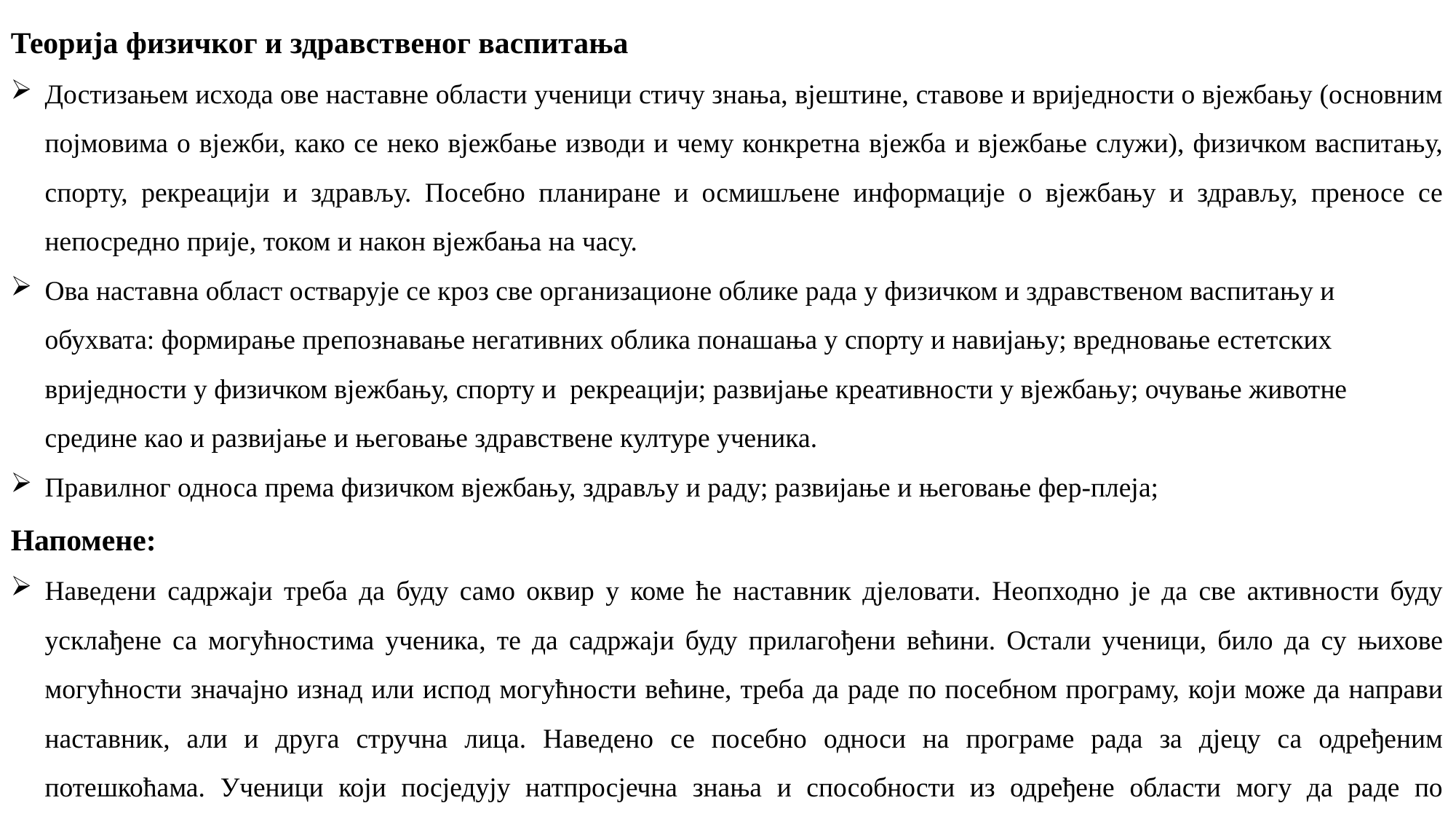

Теорија физичког и здравственог васпитања
Достизањем исхода ове наставне области ученици стичу знања, вјештине, ставове и вриједности о вјежбању (основним појмовима о вјежби, како се неко вјежбање изводи и чему конкретна вјежба и вјежбање служи), физичком васпитању, спорту, рекреацији и здрављу. Посебно планиране и осмишљене информације о вјежбању и здрављу, преносе се непосредно прије, током и након вјежбања на часу.
Ова наставна област остварује се кроз све организационе облике рада у физичком и здравственом васпитању и обухвата: формирање прeпознавање негативних облика понашања у спорту и навијању; вредновање естетских вриједности у физичком вјежбању, спорту и  рекреацији; развијање креативности у вјежбању; очување животне средине као и развијање и његовање здравствене културе ученика.
Правилног односа према физичком вјежбању, здрављу и раду; развијање и његовање фер-плеја;
Напомене:
Наведени садржаји треба да буду само оквир у коме ће наставник дјеловати. Неопходно је да све активности буду усклађене са могућностима ученика, те да садржаји буду прилагођени већини. Остали ученици, било да су њихове могућности значајно изнад или испод могућности већине, треба да раде по посебном програму, који може да направи наставник, али и друга стручна лица. Наведено се посебно односи на програме рада за дјецу са одређеним потешкоћама. Ученици који посједују натпросјечна знања и способности из одређене области могу да раде по посебном програму, али се често могу ангажовати у својству демонстратора, што обично даје добре резултате, како у настави тако и ваннаставним и ваншколским активностима (вршњачка едукација).